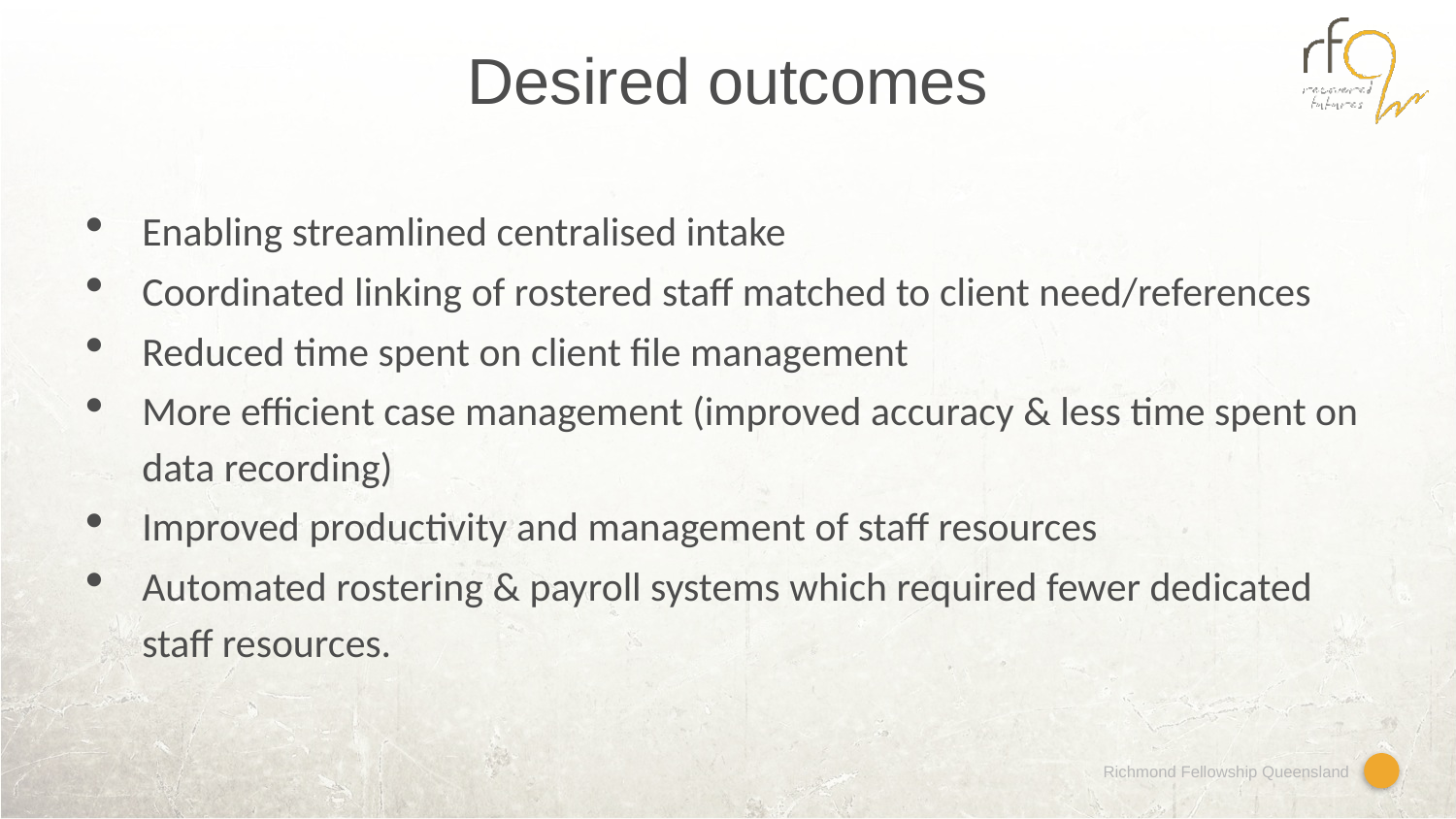

# Desired outcomes
Enabling streamlined centralised intake
Coordinated linking of rostered staff matched to client need/references
Reduced time spent on client file management
More efficient case management (improved accuracy & less time spent on data recording)
Improved productivity and management of staff resources
Automated rostering & payroll systems which required fewer dedicated staff resources.